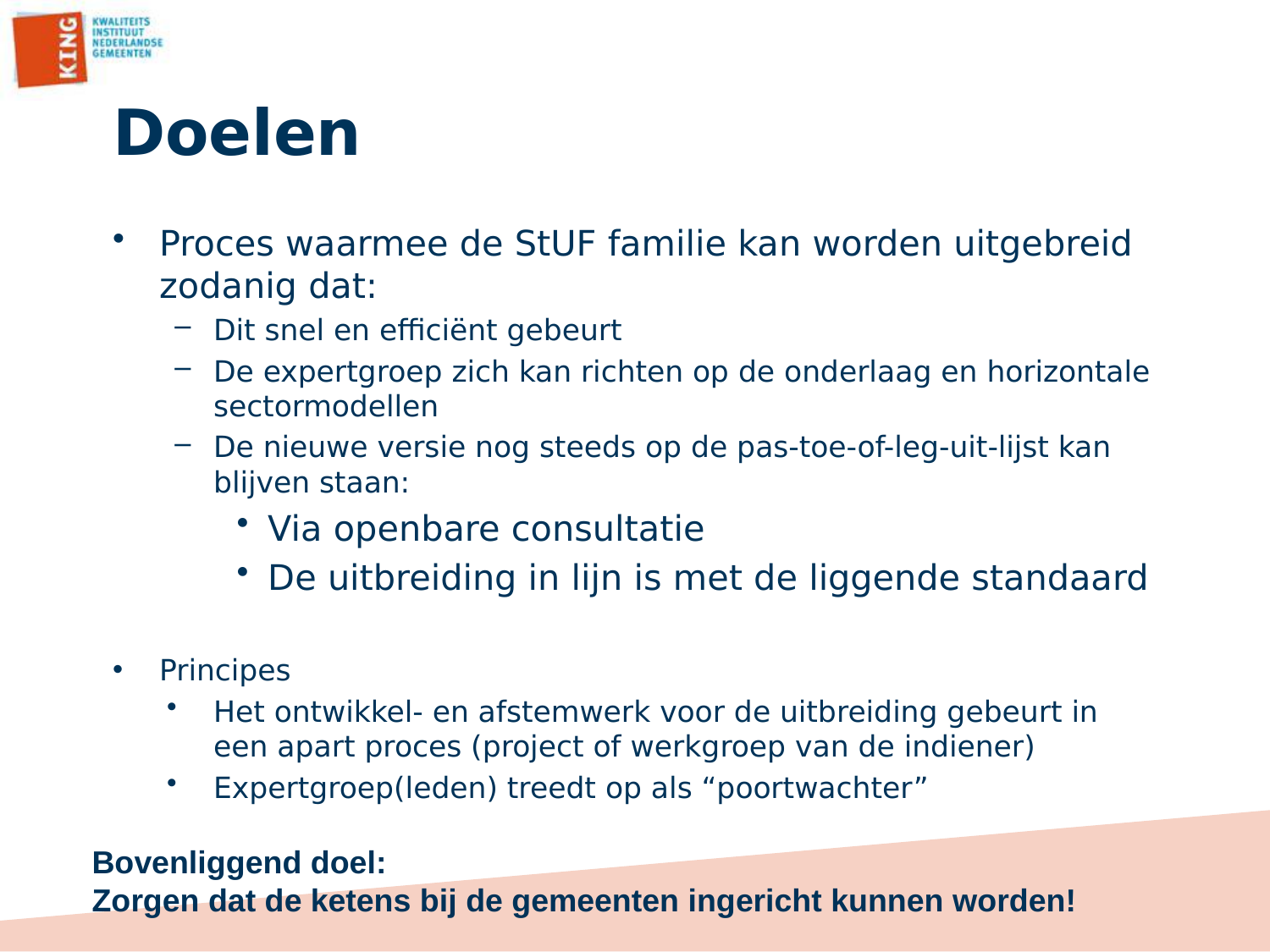

# Doelen
Proces waarmee de StUF familie kan worden uitgebreid zodanig dat:
Dit snel en efficiënt gebeurt
De expertgroep zich kan richten op de onderlaag en horizontale sectormodellen
De nieuwe versie nog steeds op de pas-toe-of-leg-uit-lijst kan blijven staan:
Via openbare consultatie
De uitbreiding in lijn is met de liggende standaard

Principes
Het ontwikkel- en afstemwerk voor de uitbreiding gebeurt in een apart proces (project of werkgroep van de indiener)
Expertgroep(leden) treedt op als “poortwachter”

Bovenliggend doel:
Zorgen dat de ketens bij de gemeenten ingericht kunnen worden!